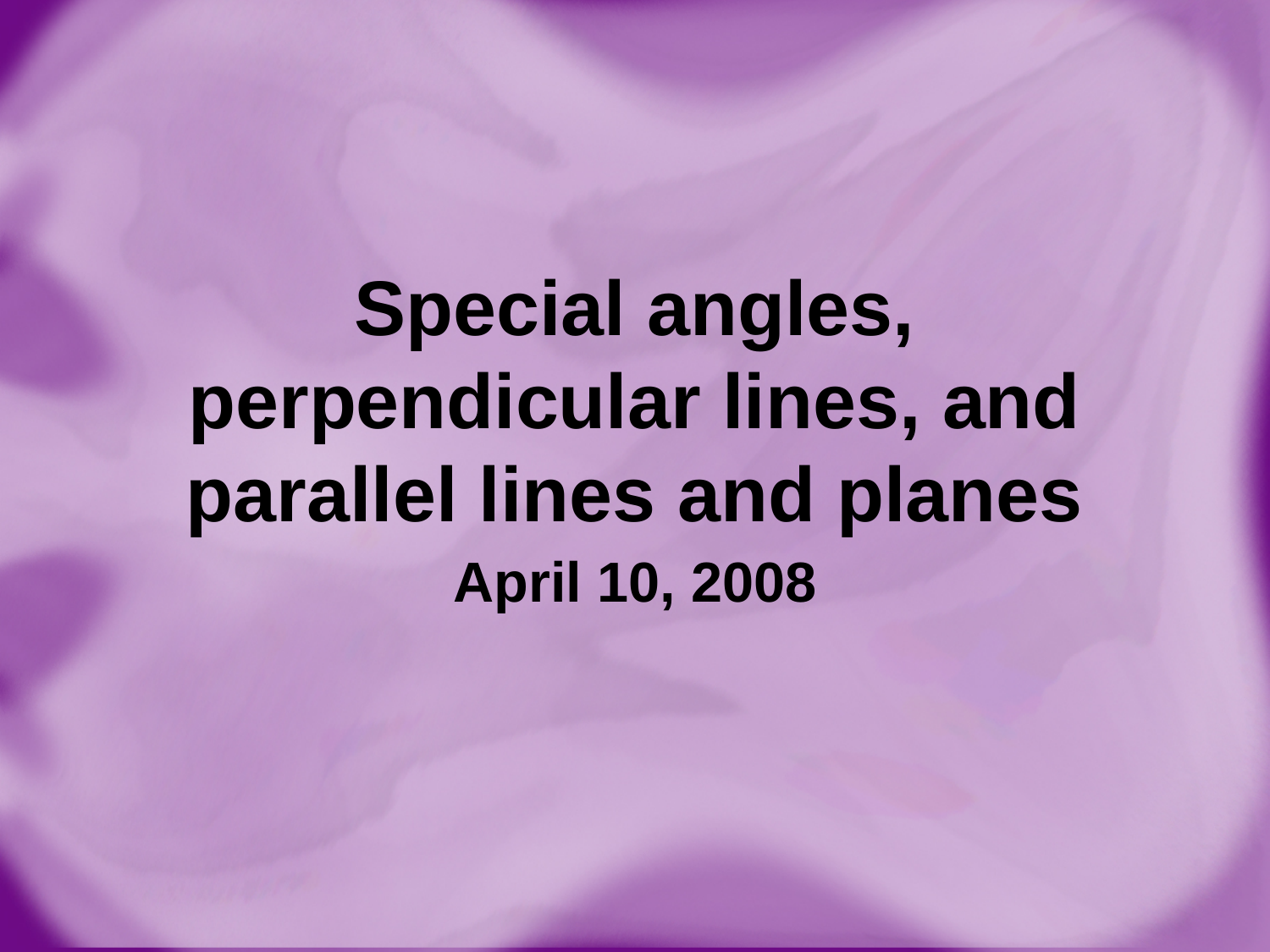

# Special angles, perpendicular lines, and parallel lines and planes
April 10, 2008